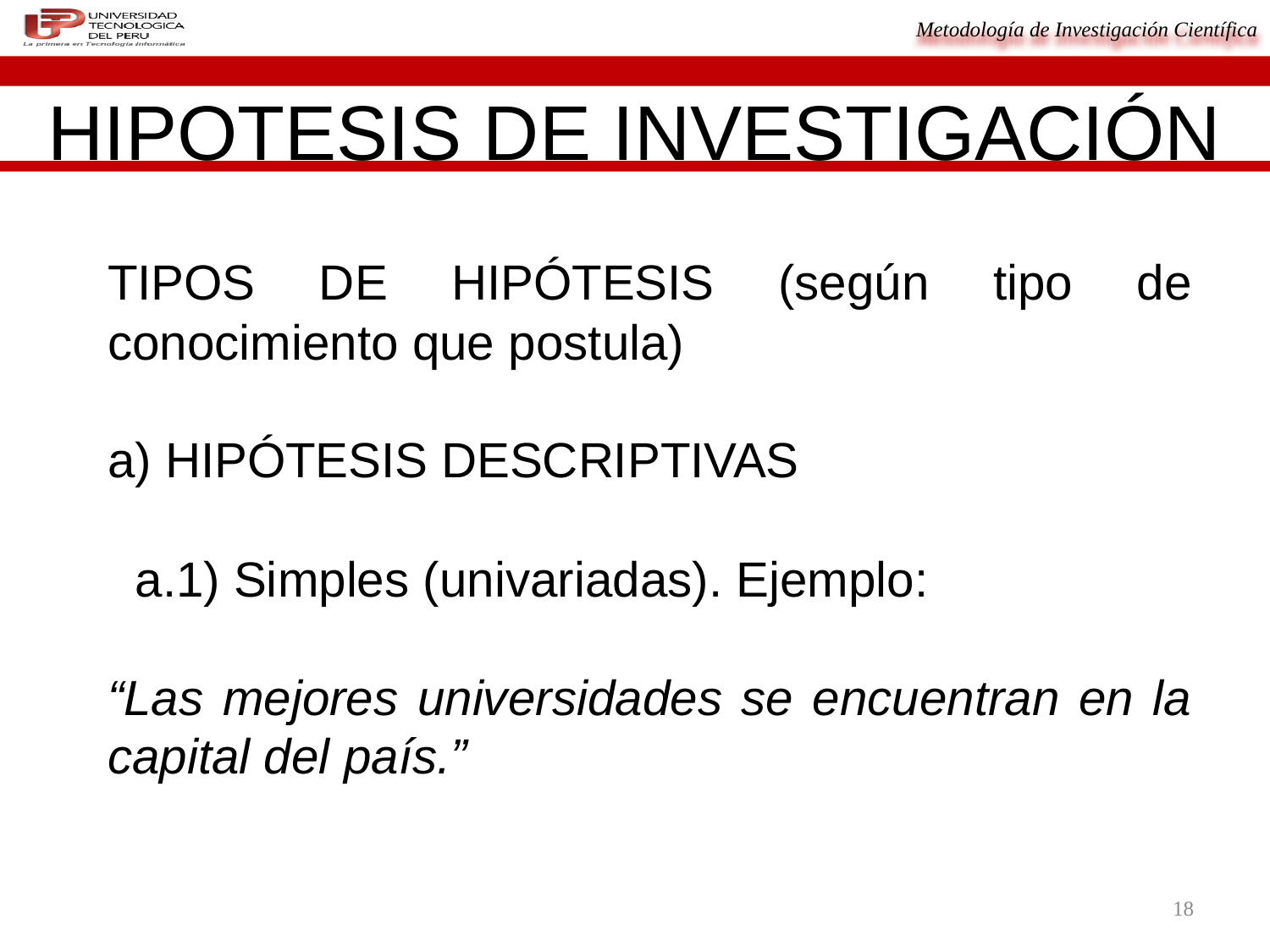

HIPOTESIS DE INVESTIGACIÓN
TIPOS DE HIPÓTESIS (según tipo de conocimiento que postula)

a) HIPÓTESIS DESCRIPTIVAS

  a.1) Simples (univariadas). Ejemplo:

“Las mejores universidades se encuentran en la capital del país.”
18